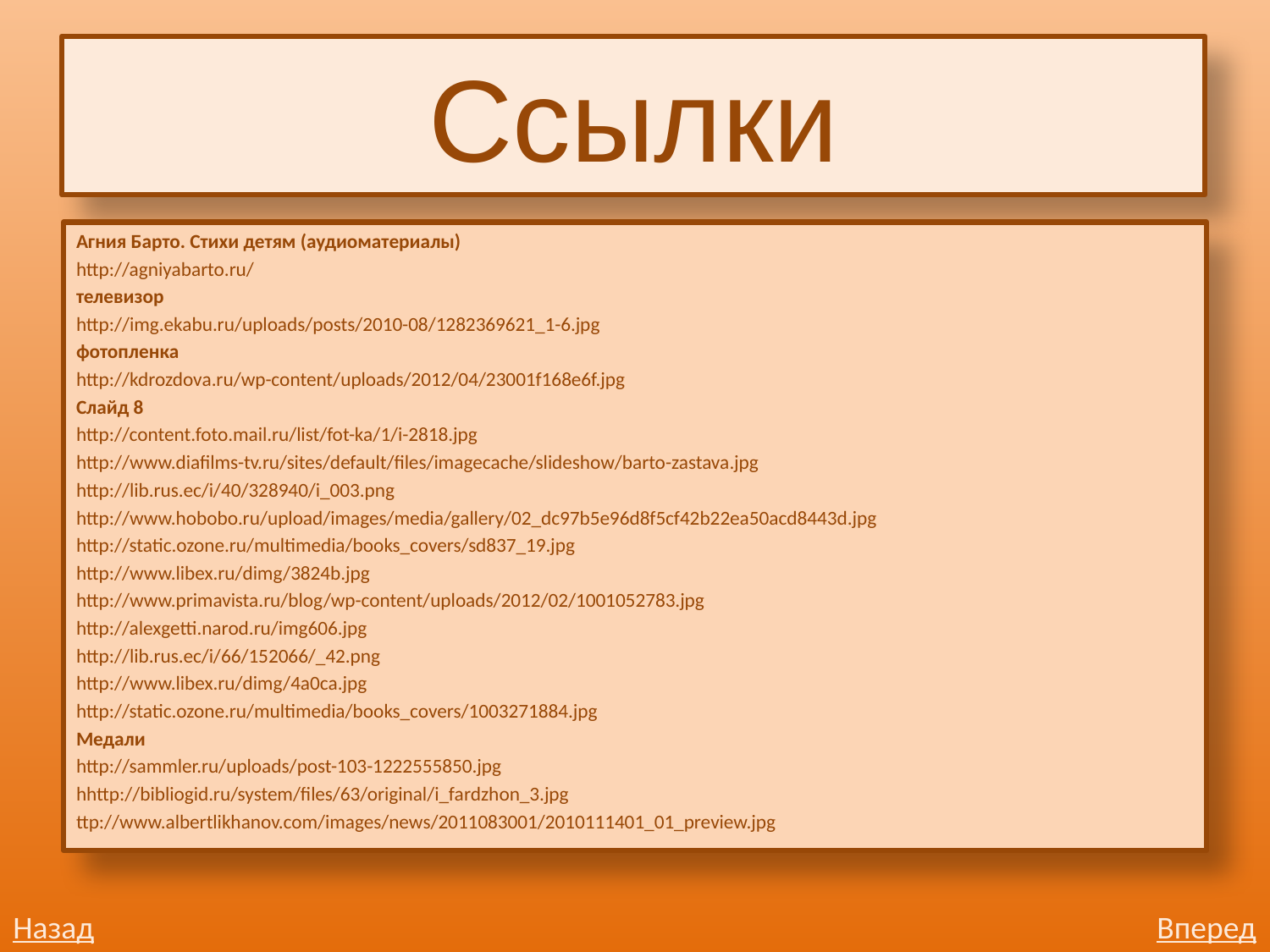

# Ссылки
Агния Барто. Стихи детям (аудиоматериалы)
http://agniyabarto.ru/
телевизор
http://img.ekabu.ru/uploads/posts/2010-08/1282369621_1-6.jpg
фотопленка
http://kdrozdova.ru/wp-content/uploads/2012/04/23001f168e6f.jpg
Слайд 8
http://content.foto.mail.ru/list/fot-ka/1/i-2818.jpg
http://www.diafilms-tv.ru/sites/default/files/imagecache/slideshow/barto-zastava.jpg
http://lib.rus.ec/i/40/328940/i_003.png
http://www.hobobo.ru/upload/images/media/gallery/02_dc97b5e96d8f5cf42b22ea50acd8443d.jpg
http://static.ozone.ru/multimedia/books_covers/sd837_19.jpg
http://www.libex.ru/dimg/3824b.jpg
http://www.primavista.ru/blog/wp-content/uploads/2012/02/1001052783.jpg
http://alexgetti.narod.ru/img606.jpg
http://lib.rus.ec/i/66/152066/_42.png
http://www.libex.ru/dimg/4a0ca.jpg
http://static.ozone.ru/multimedia/books_covers/1003271884.jpg
Медали
http://sammler.ru/uploads/post-103-1222555850.jpg
hhttp://bibliogid.ru/system/files/63/original/i_fardzhon_3.jpg
ttp://www.albertlikhanov.com/images/news/2011083001/2010111401_01_preview.jpg

Назад
Вперед